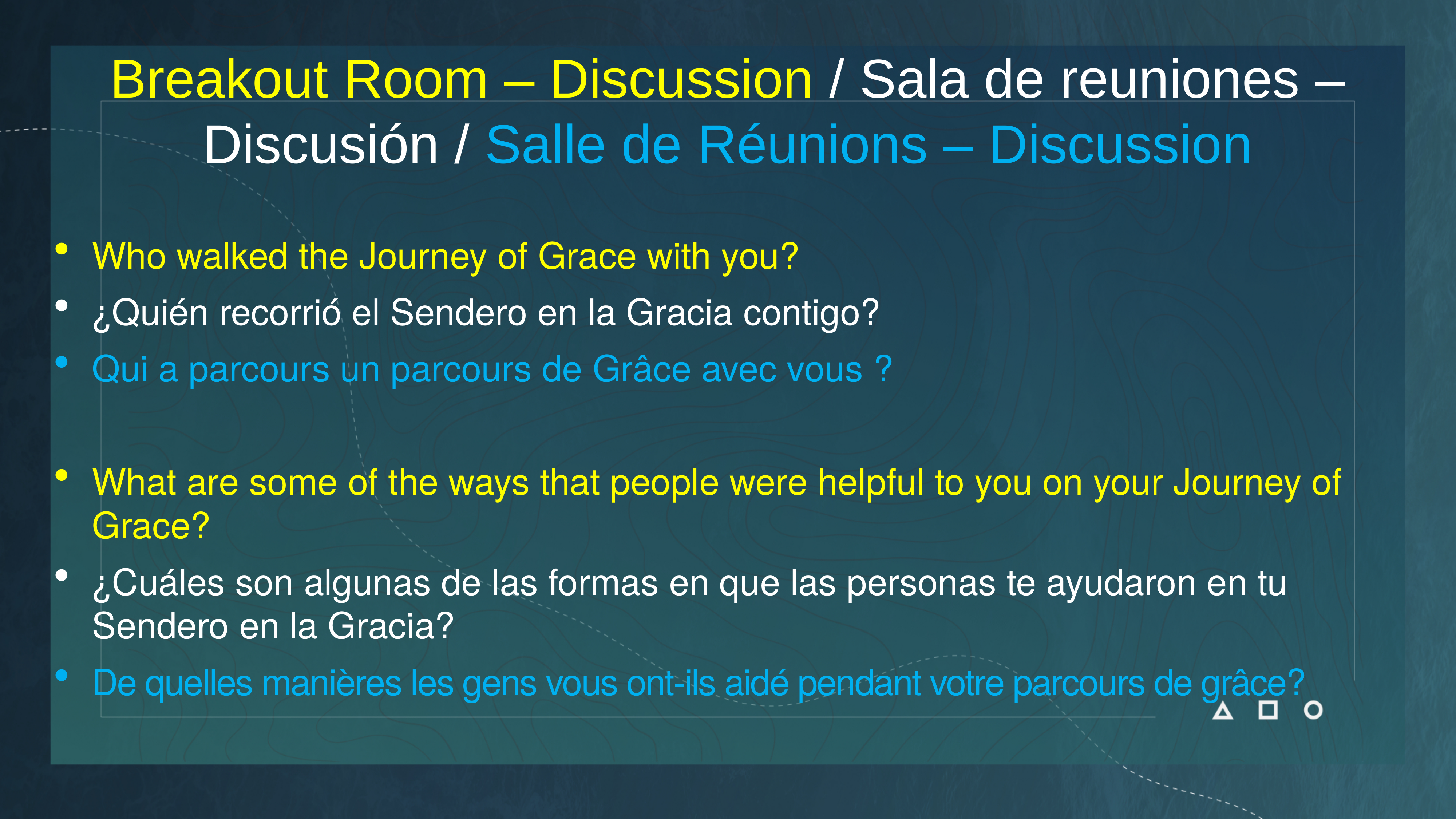

# Breakout Room – Discussion / Sala de reuniones – Discusión / Salle de Réunions – Discussion
Who walked the Journey of Grace with you?
¿Quién recorrió el Sendero en la Gracia contigo?
Qui a parcours un parcours de Grâce avec vous ?

What are some of the ways that people were helpful to you on your Journey of Grace?
¿Cuáles son algunas de las formas en que las personas te ayudaron en tu Sendero en la Gracia?
De quelles manières les gens vous ont-ils aidé pendant votre parcours de grâce?